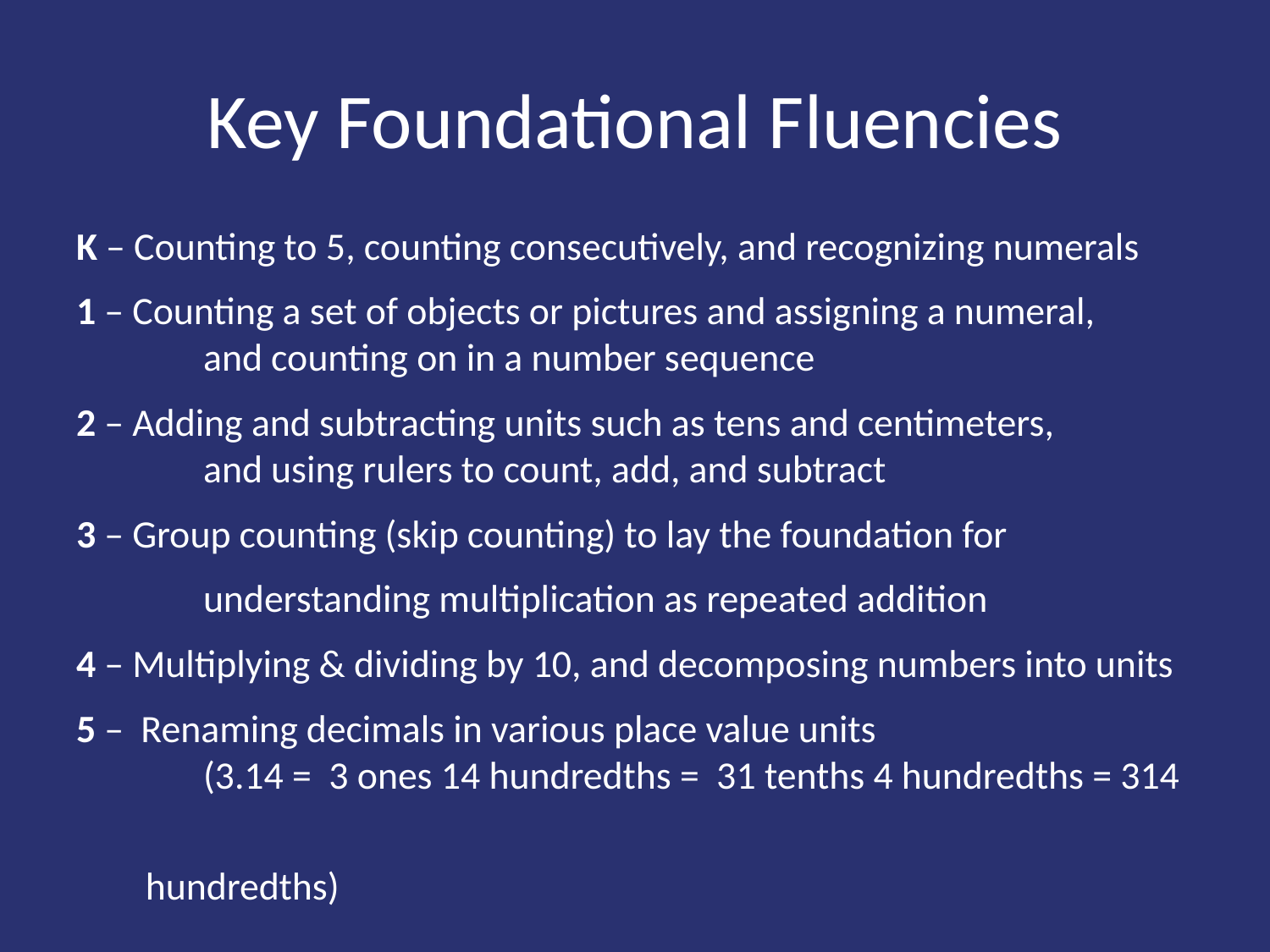

# Key Foundational Fluencies
K – Counting to 5, counting consecutively, and recognizing numerals
1 – Counting a set of objects or pictures and assigning a numeral,
	and counting on in a number sequence
2 – Adding and subtracting units such as tens and centimeters,
	and using rulers to count, add, and subtract
3 – Group counting (skip counting) to lay the foundation for
	understanding multiplication as repeated addition
4 – Multiplying & dividing by 10, and decomposing numbers into units
5 –  Renaming decimals in various place value units
	(3.14 =  3 ones 14 hundredths =  31 tenths 4 hundredths = 314
        hundredths)